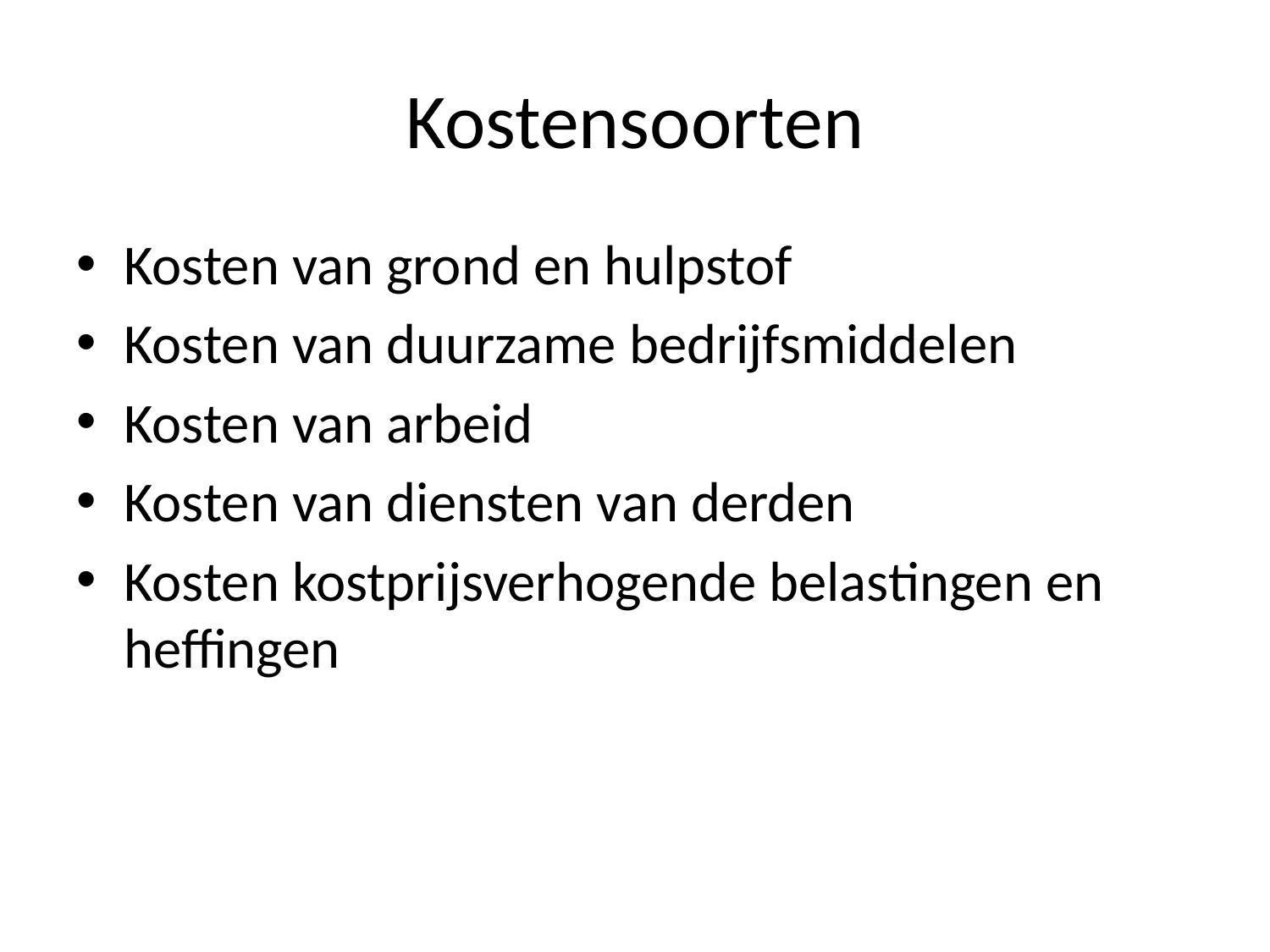

# Kostensoorten
Kosten van grond en hulpstof
Kosten van duurzame bedrijfsmiddelen
Kosten van arbeid
Kosten van diensten van derden
Kosten kostprijsverhogende belastingen en heffingen